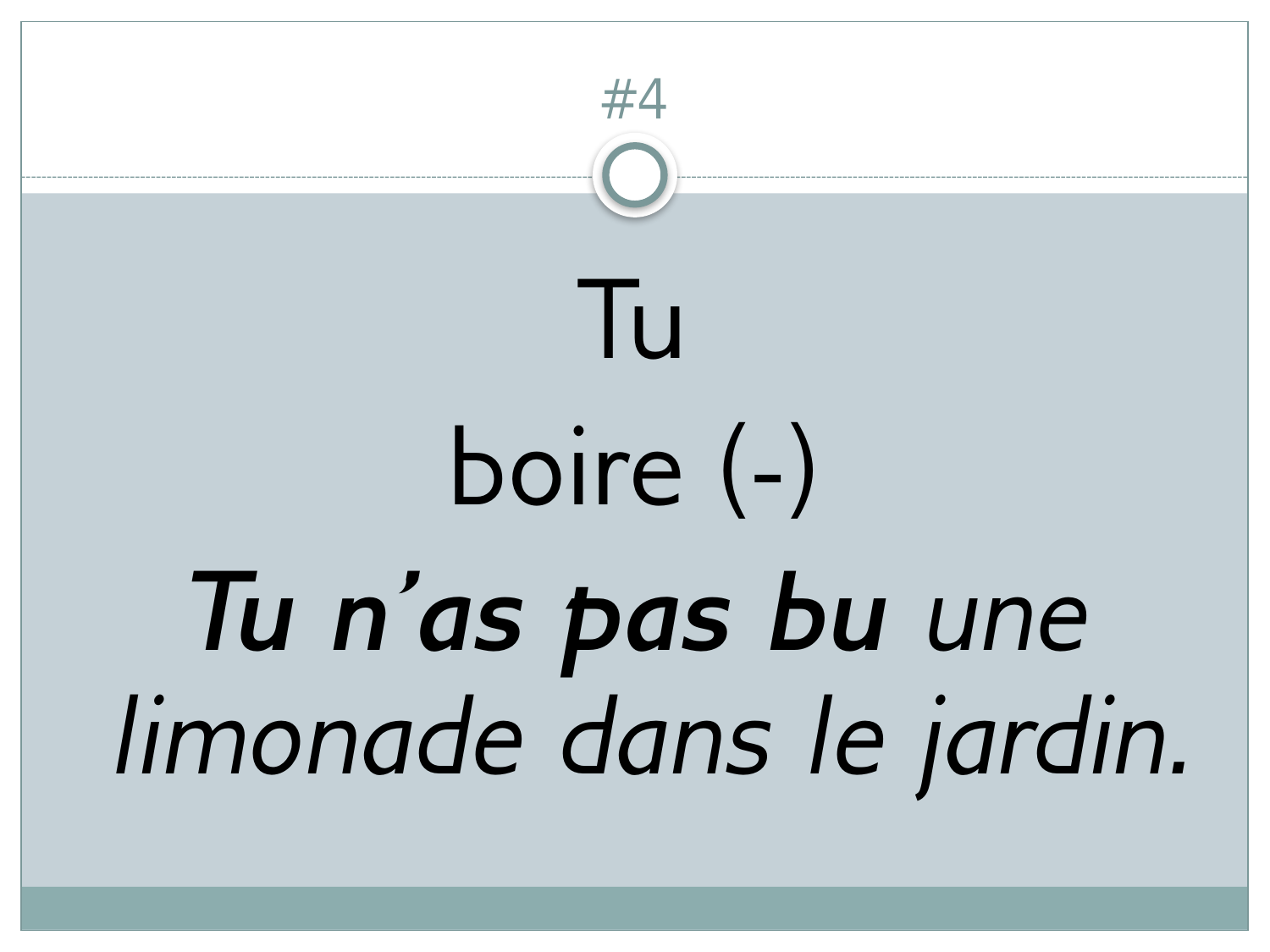

# #4
Tu
boire (-)
Tu n’as pas bu une limonade dans le jardin.